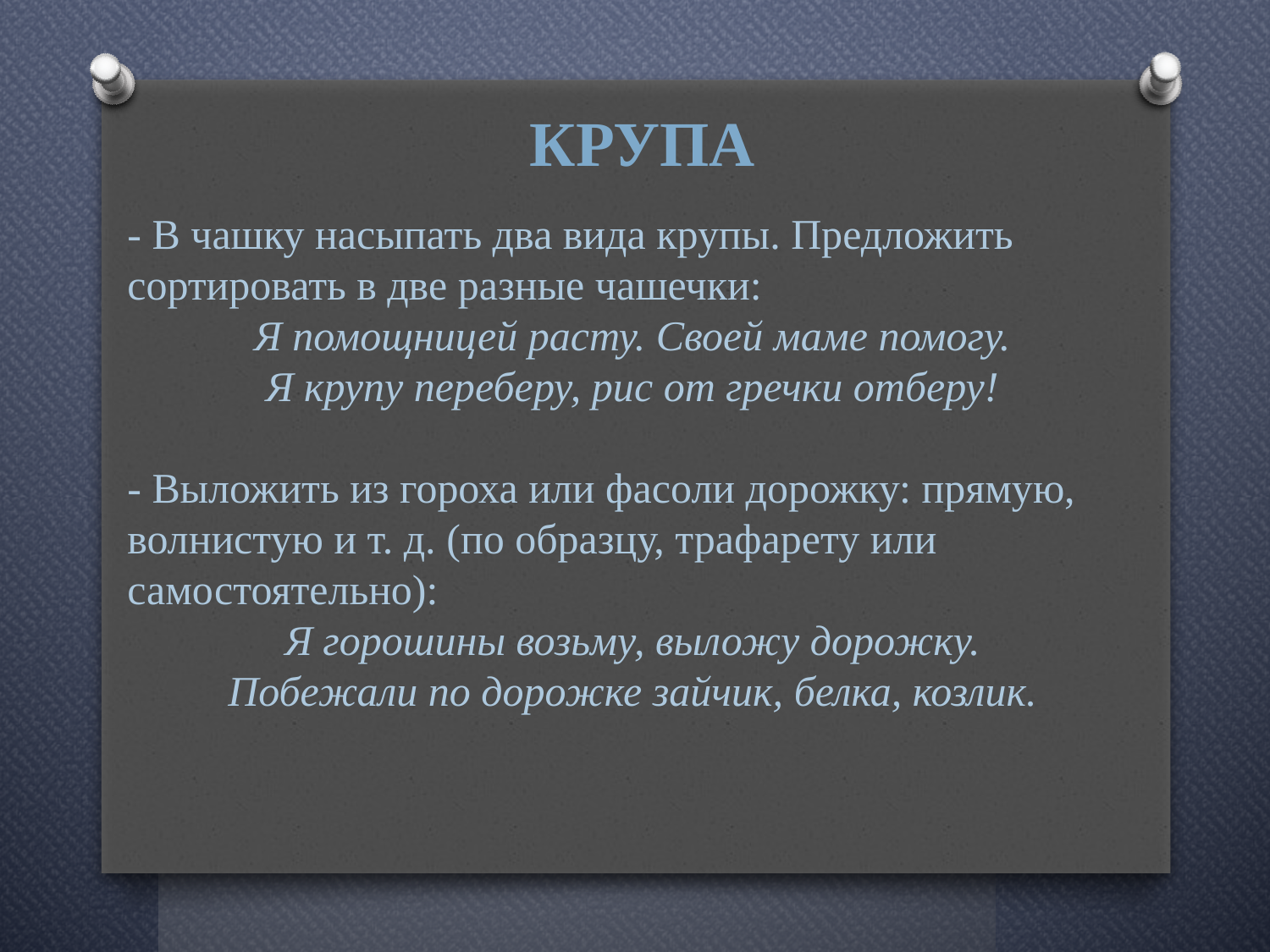

КРУПА
- В чашку насыпать два вида крупы. Предложить сортировать в две разные чашечки:
Я помощницей расту. Своей маме помогу.
Я крупу переберу, рис от гречки отберу!

- Выложить из гороха или фасоли дорожку: прямую, волнистую и т. д. (по образцу, трафарету или самостоятельно):
Я горошины возьму, выложу дорожку.
Побежали по дорожке зайчик, белка, козлик.